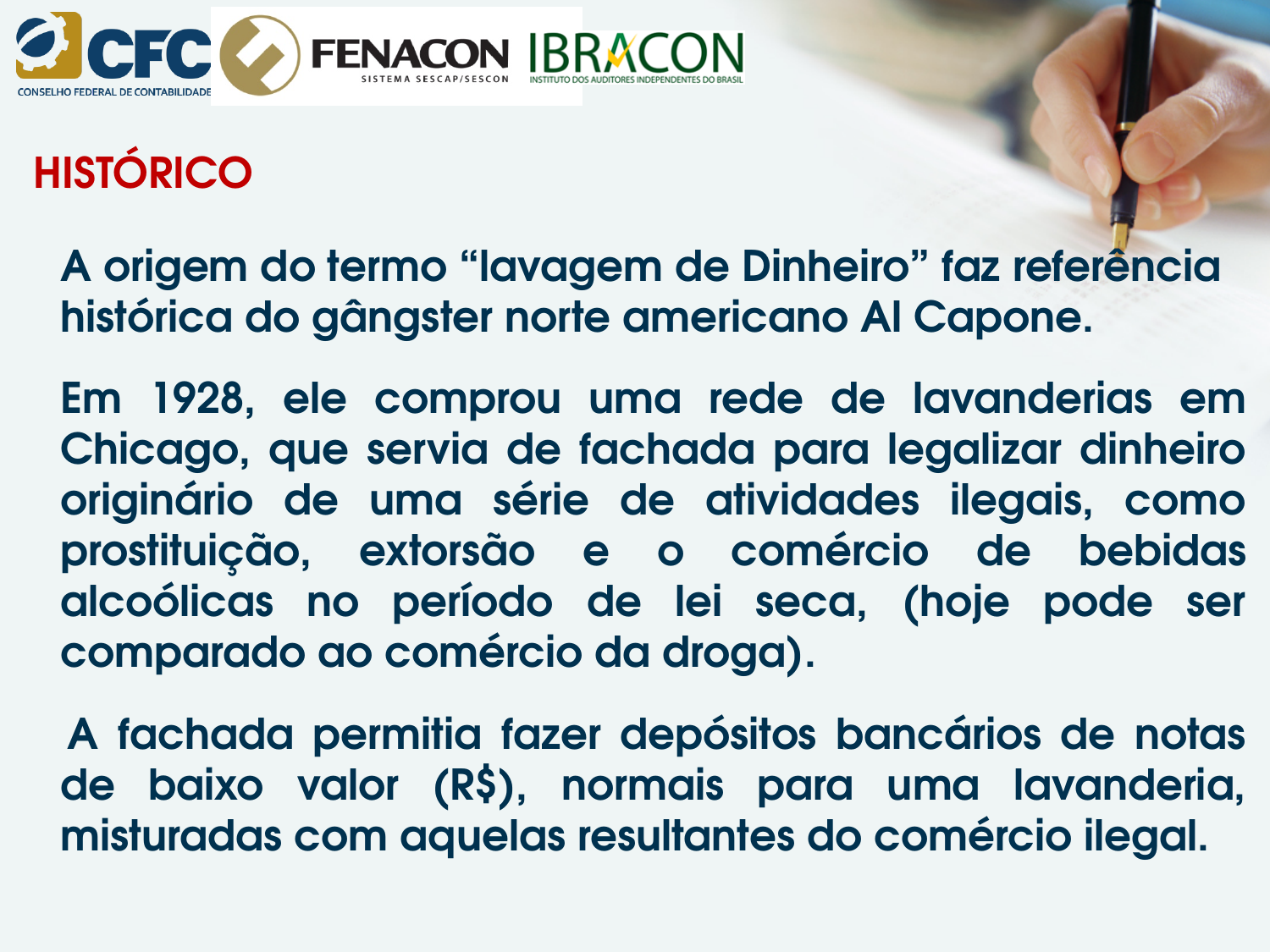

HISTÓRICO
	A origem do termo “lavagem de Dinheiro” faz referência histórica do gângster norte americano Al Capone.

	Em 1928, ele comprou uma rede de lavanderias em Chicago, que servia de fachada para legalizar dinheiro originário de uma série de atividades ilegais, como prostituição, extorsão e o comércio de bebidas alcoólicas no período de lei seca, (hoje pode ser comparado ao comércio da droga).

 	A fachada permitia fazer depósitos bancários de notas de baixo valor (R$), normais para uma lavanderia, misturadas com aquelas resultantes do comércio ilegal.